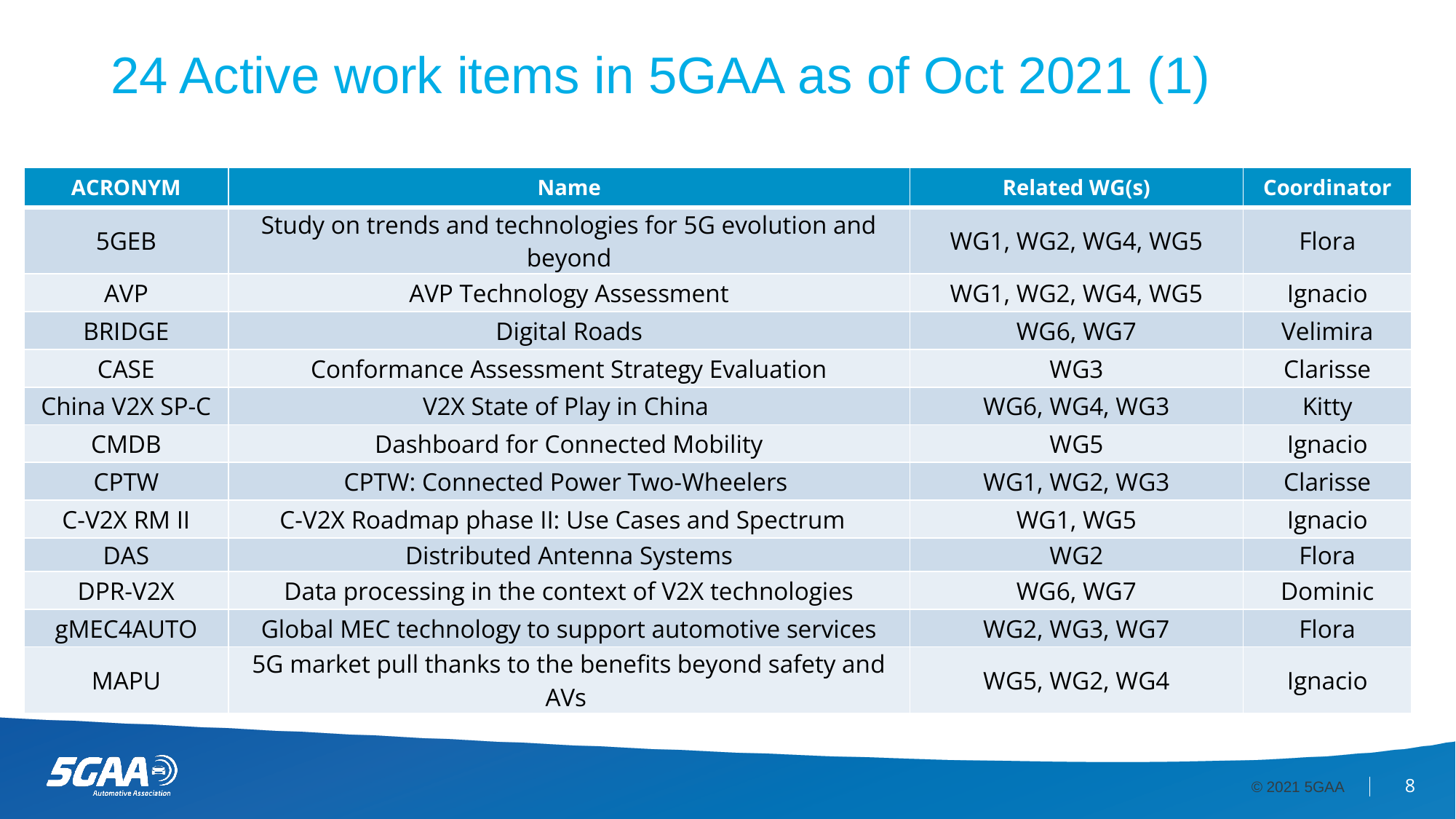

# 24 Active work items in 5GAA as of Oct 2021 (1)
| ACRONYM | Name | Related WG(s) | Coordinator |
| --- | --- | --- | --- |
| 5GEB | Study on trends and technologies for 5G evolution and beyond | WG1, WG2, WG4, WG5 | Flora |
| AVP | AVP Technology Assessment | WG1, WG2, WG4, WG5 | Ignacio |
| BRIDGE | Digital Roads | WG6, WG7 | Velimira |
| CASE | Conformance Assessment Strategy Evaluation | WG3 | Clarisse |
| China V2X SP-C | V2X State of Play in China | WG6, WG4, WG3 | Kitty |
| CMDB | Dashboard for Connected Mobility | WG5 | Ignacio |
| CPTW | CPTW: Connected Power Two-Wheelers | WG1, WG2, WG3 | Clarisse |
| C-V2X RM II | C-V2X Roadmap phase II: Use Cases and Spectrum | WG1, WG5 | Ignacio |
| DAS | Distributed Antenna Systems | WG2 | Flora |
| DPR-V2X | Data processing in the context of V2X technologies | WG6, WG7 | Dominic |
| gMEC4AUTO | Global MEC technology to support automotive services | WG2, WG3, WG7 | Flora |
| MAPU | 5G market pull thanks to the benefits beyond safety and AVs | WG5, WG2, WG4 | Ignacio |